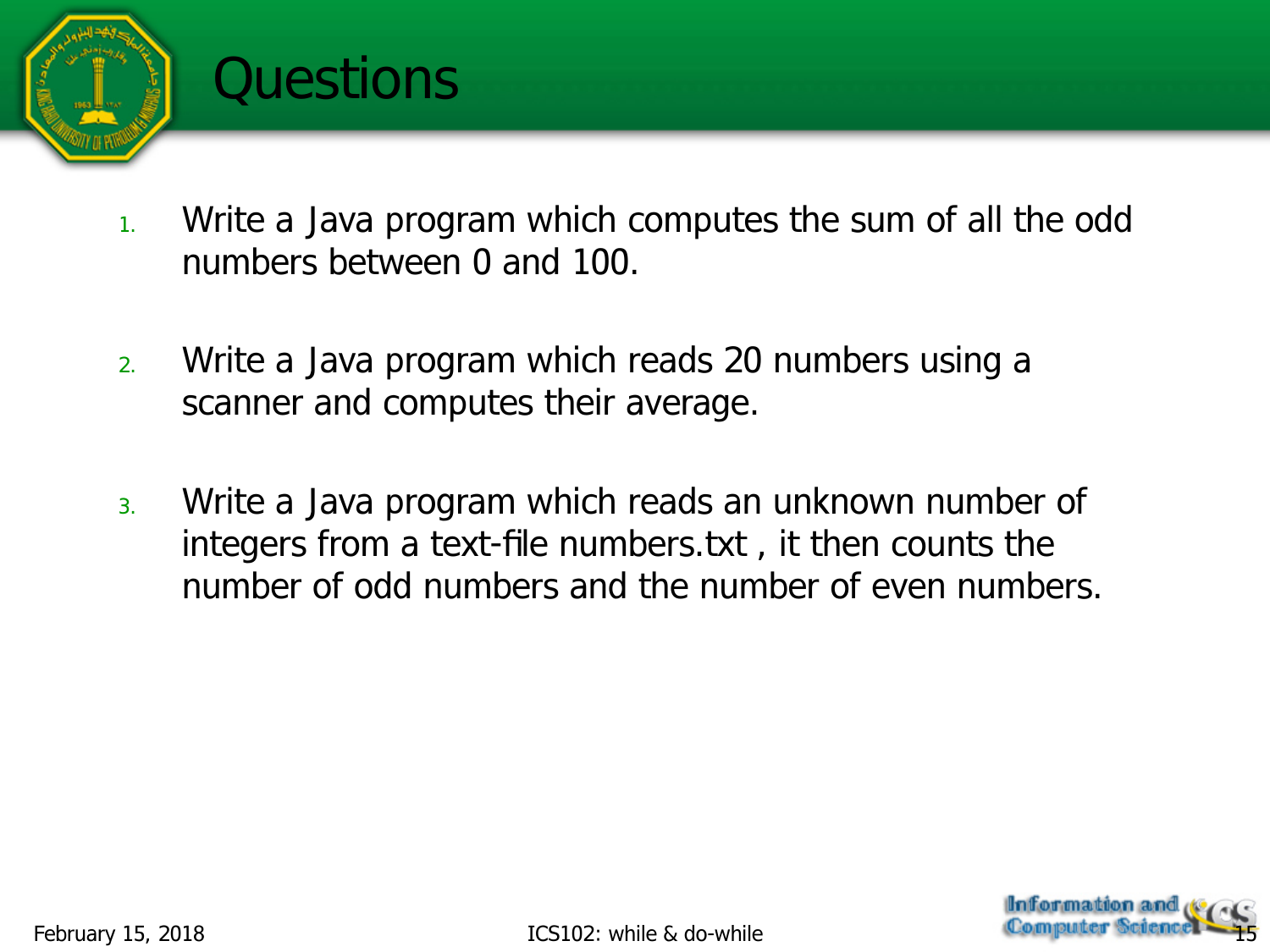

Questions
Write a Java program which computes the sum of all the odd numbers between 0 and 100.

Write a Java program which reads 20 numbers using a scanner and computes their average.

Write a Java program which reads an unknown number of integers from a text-file numbers.txt , it then counts the number of odd numbers and the number of even numbers.
February 15, 2018
ICS102: while & do-while
15